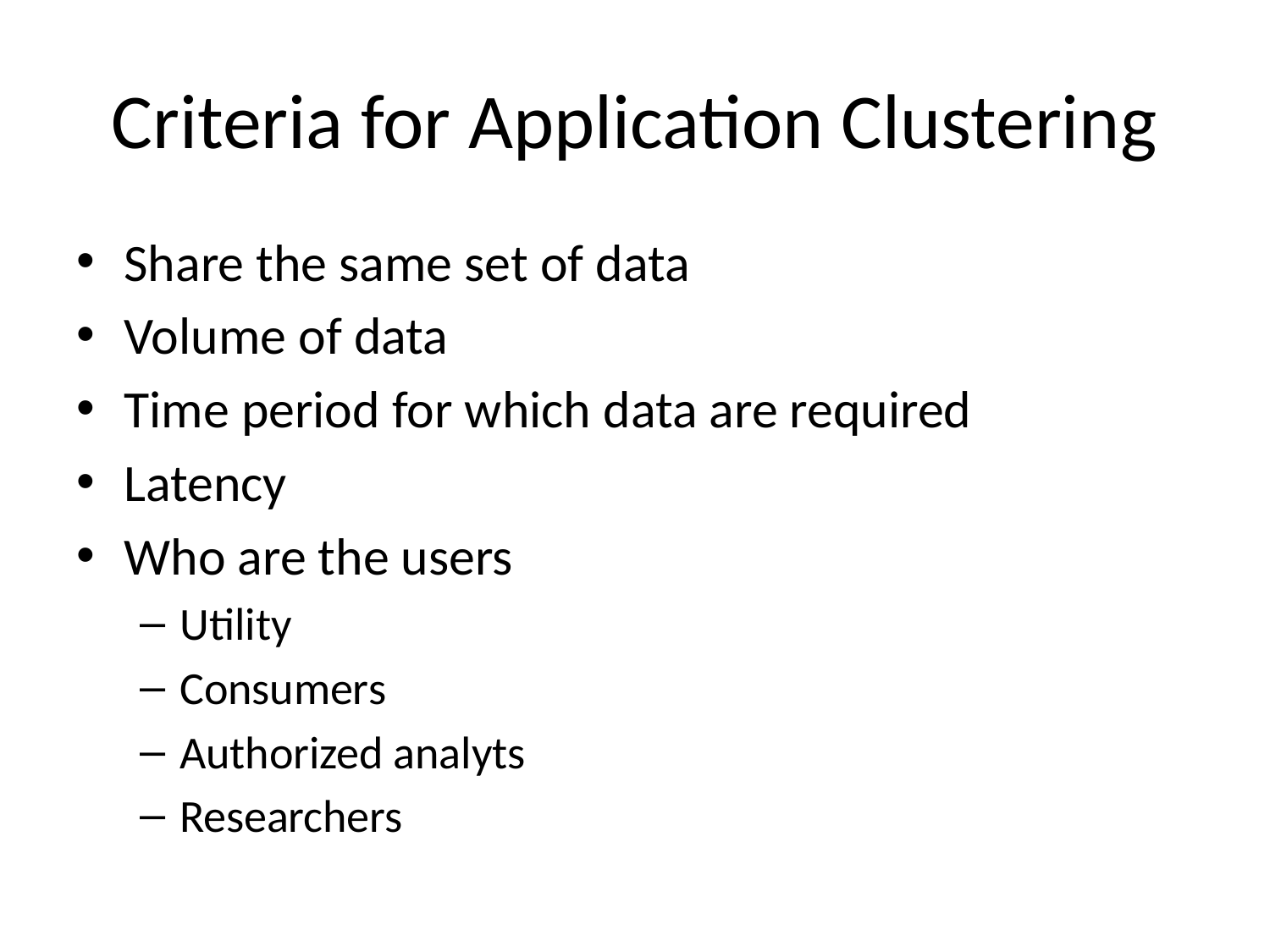

# Criteria for Application Clustering
Share the same set of data
Volume of data
Time period for which data are required
Latency
Who are the users
Utility
Consumers
Authorized analyts
Researchers